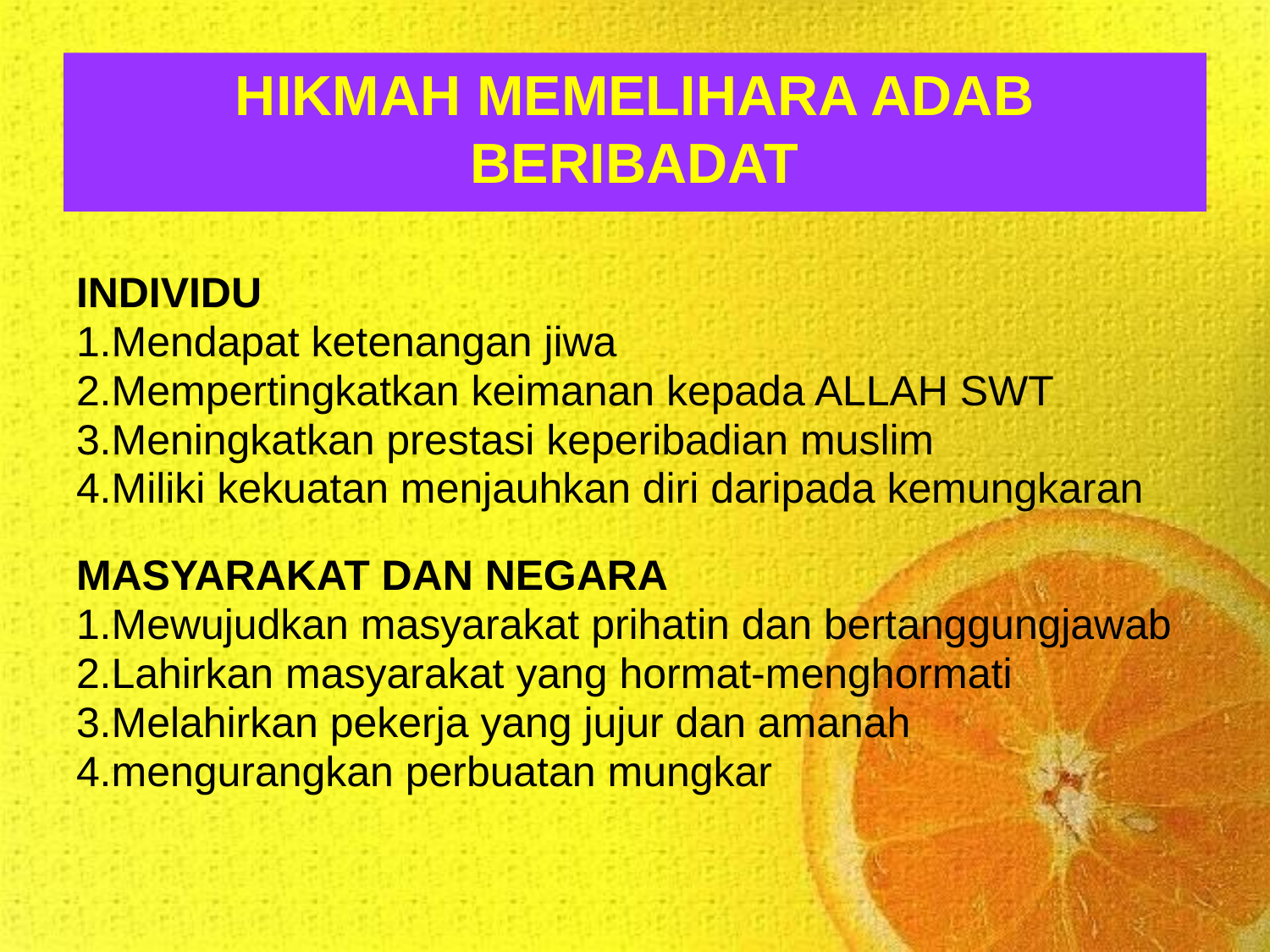

# HIKMAH MEMELIHARA ADAB BERIBADAT

INDIVIDU
1.Mendapat ketenangan jiwa
2.Mempertingkatkan keimanan kepada ALLAH SWT
3.Meningkatkan prestasi keperibadian muslim
4.Miliki kekuatan menjauhkan diri daripada kemungkaran

MASYARAKAT DAN NEGARA
1.Mewujudkan masyarakat prihatin dan bertanggungjawab
2.Lahirkan masyarakat yang hormat-menghormati
3.Melahirkan pekerja yang jujur dan amanah
4.mengurangkan perbuatan mungkar